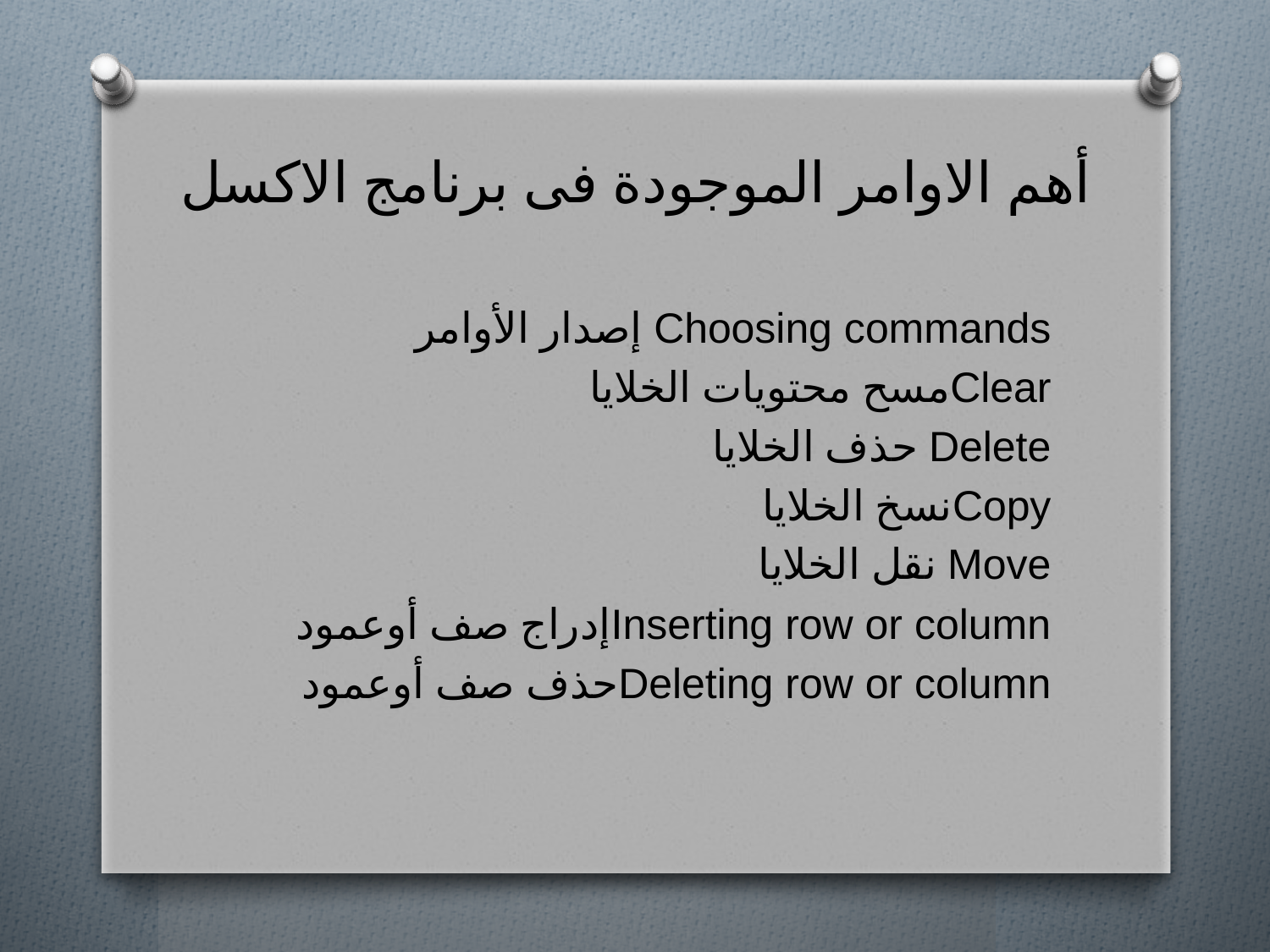

# أهم الاوامر الموجودة فى برنامج الاكسل
         إصدار الأوامر Choosing commands
       مسح محتويات الخلاياClear
     حذف الخلايا Delete
       نسخ الخلاياCopy
      نقل الخلايا Move
   إدراج صف أوعمودInserting row or column
    حذف صف أوعمودDeleting row or column